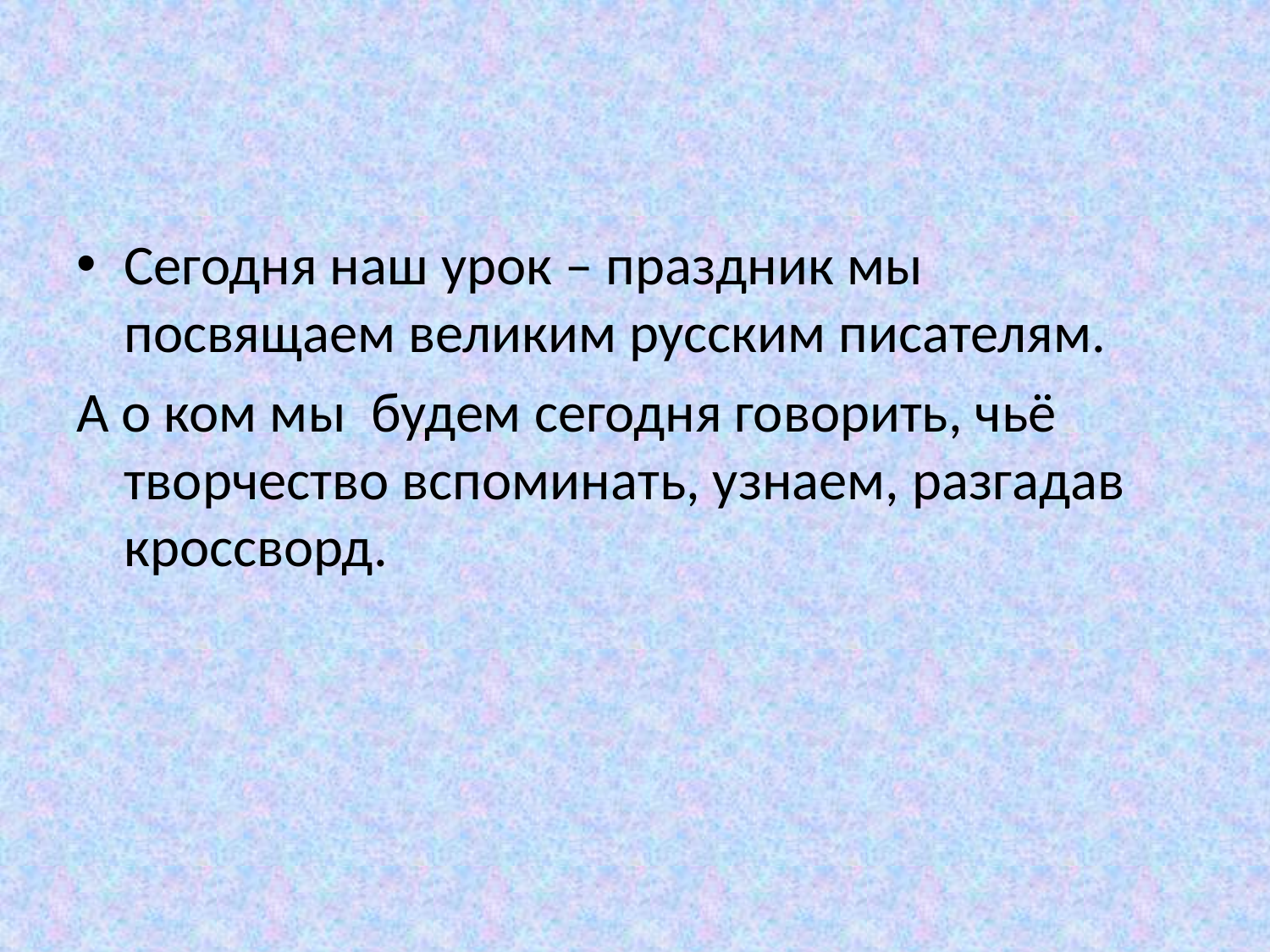

Сегодня наш урок – праздник мы посвящаем великим русским писателям.
А о ком мы  будем сегодня говорить, чьё творчество вспоминать, узнаем, разгадав кроссворд.